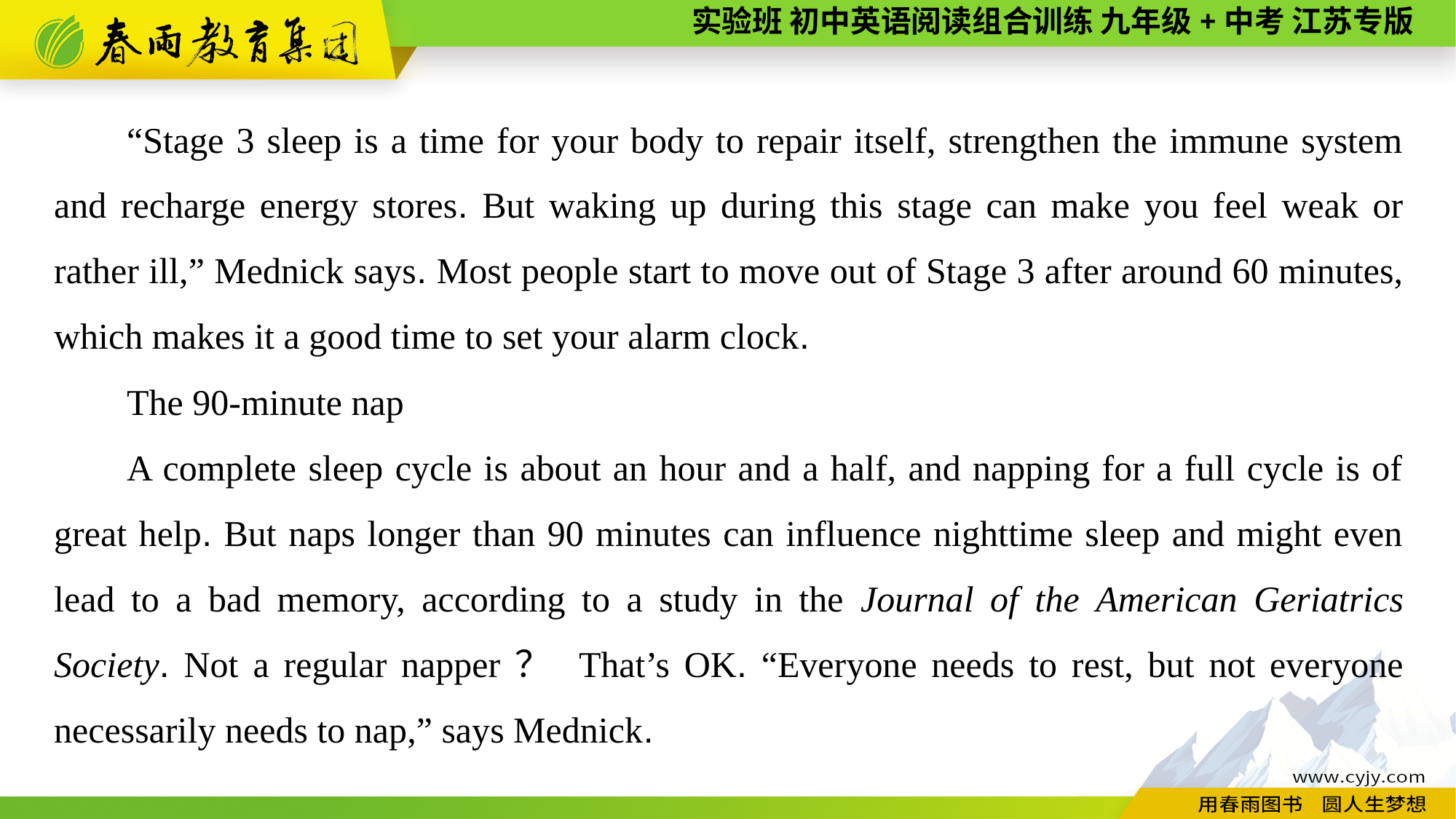

“Stage 3 sleep is a time for your body to repair itself, strengthen the immune system and recharge energy stores. But waking up during this stage can make you feel weak or rather ill,” Mednick says. Most people start to move out of Stage 3 after around 60 minutes, which makes it a good time to set your alarm clock.
The 90-minute nap
A complete sleep cycle is about an hour and a half, and napping for a full cycle is of great help. But naps longer than 90 minutes can influence nighttime sleep and might even lead to a bad memory, according to a study in the Journal of the American Geriatrics Society. Not a regular napper？ That’s OK. “Everyone needs to rest, but not everyone necessarily needs to nap,” says Mednick.